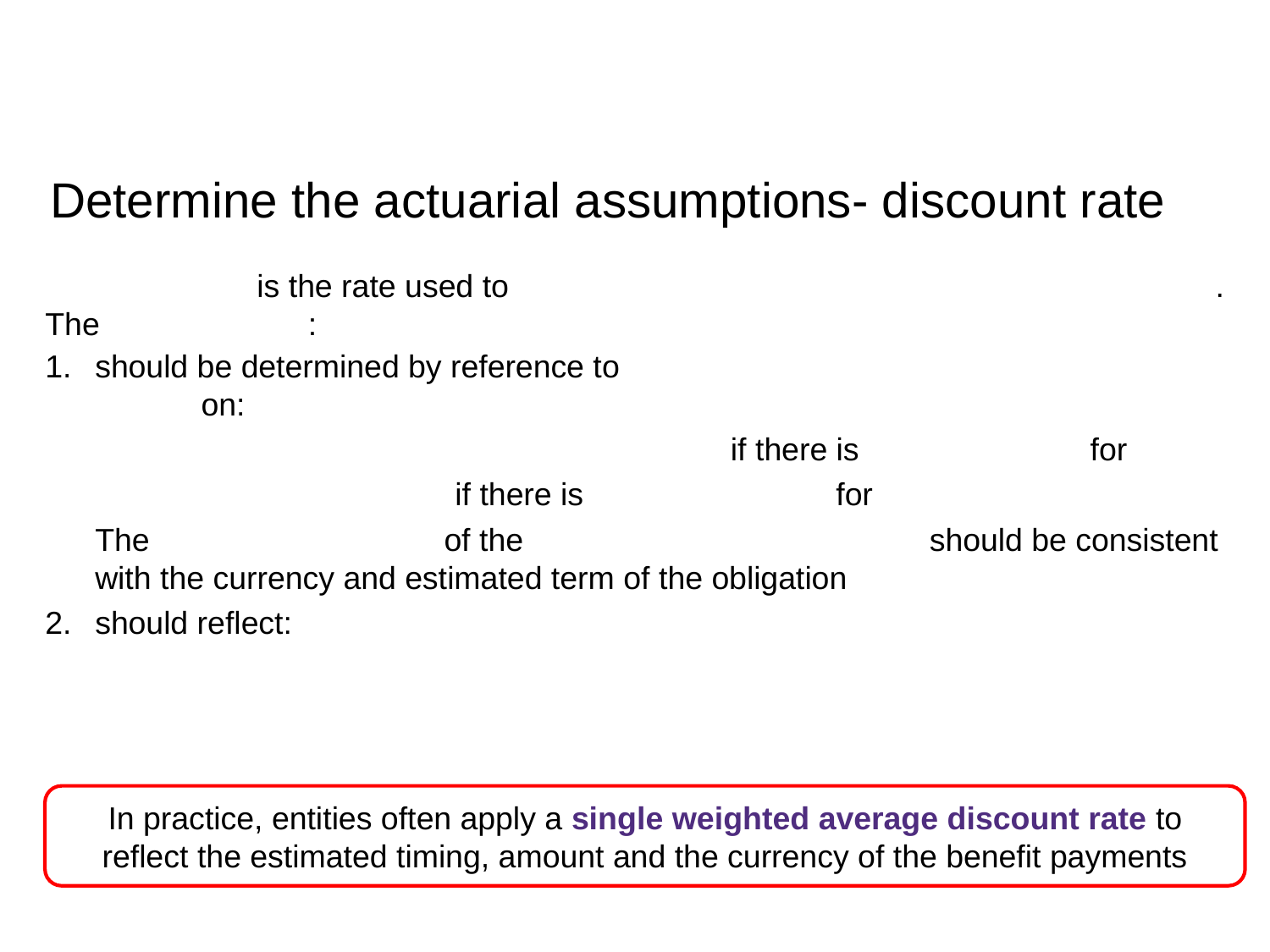

# DB plan STEP 3 Determine the actuarial assumptions- discount rate
Discount rate is the rate used to discount post-employment benefit obligations.
The discount rate:
should be determined by reference to market yields at the end of the reporting period on:
high quality corporate bonds (HQCB) if there is a deep market for HQCB
government bonds if there is no deep market for HQCB
The currency and term of the HQCB/government bonds should be consistent with the currency and estimated term of the obligation
should reflect:
time value of money, but not the actuarial or investment risk
estimated timing of benefit payments

In practice, entities often apply a single weighted average discount rate to reflect the estimated timing, amount and the currency of the benefit payments